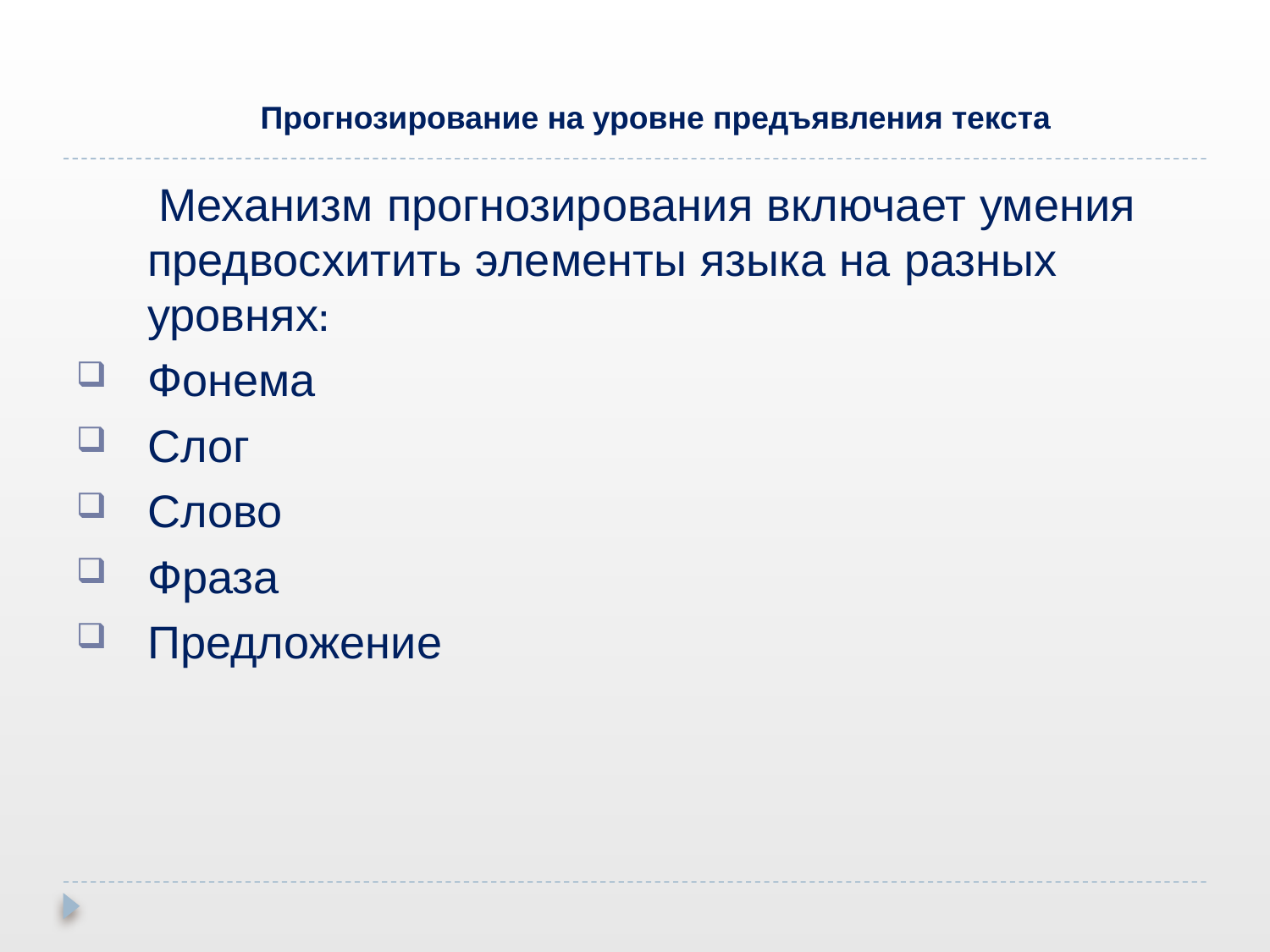

#
Прогнозирование на уровне предъявления текста
      Механизм прогнозирования включает умения предвосхитить элементы языка на разных уровнях:
Фонема
Слог
Слово
Фраза
Предложение